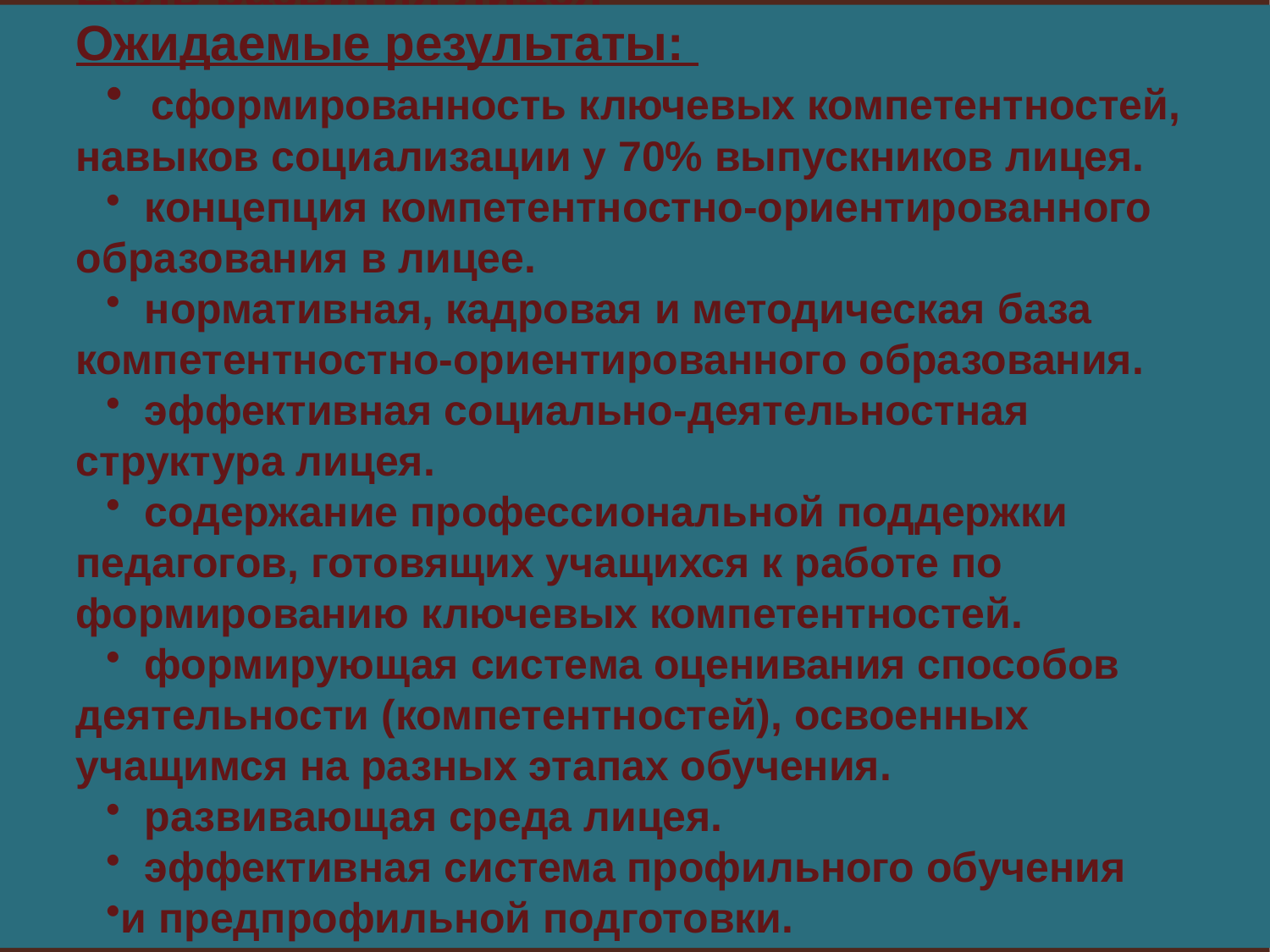

Ожидаемые результаты:
  сформированность ключевых компетентностей,
навыков социализации у 70% выпускников лицея.
  концепция компетентностно-ориентированного
образования в лицее.
  нормативная, кадровая и методическая база
компетентностно-ориентированного образования.
  эффективная социально-деятельностная
структура лицея.
  содержание профессиональной поддержки
педагогов, готовящих учащихся к работе по
формированию ключевых компетентностей.
  формирующая система оценивания способов
деятельности (компетентностей), освоенных
учащимся на разных этапах обучения.
  развивающая среда лицея.
  эффективная система профильного обучения
и предпрофильной подготовки.
Цель развития лицея –
переориентация образовательного процесса  лицея со знаниецентристского на компетентностный подход.

Задачи развития:
  Сохранение и преумножение традиций Технического лицея
  Разработка и утверждение концепции компетентностно – ориентированного образования в лицее.
  Формирование нормативной, кадровой и методической
базы компетентностно - ориентированного образования.
  Развитие образовательной системы  и образовательной
среды лицея.
  Совершенствование системы профильного обучения и
предпрофильной подготовки.